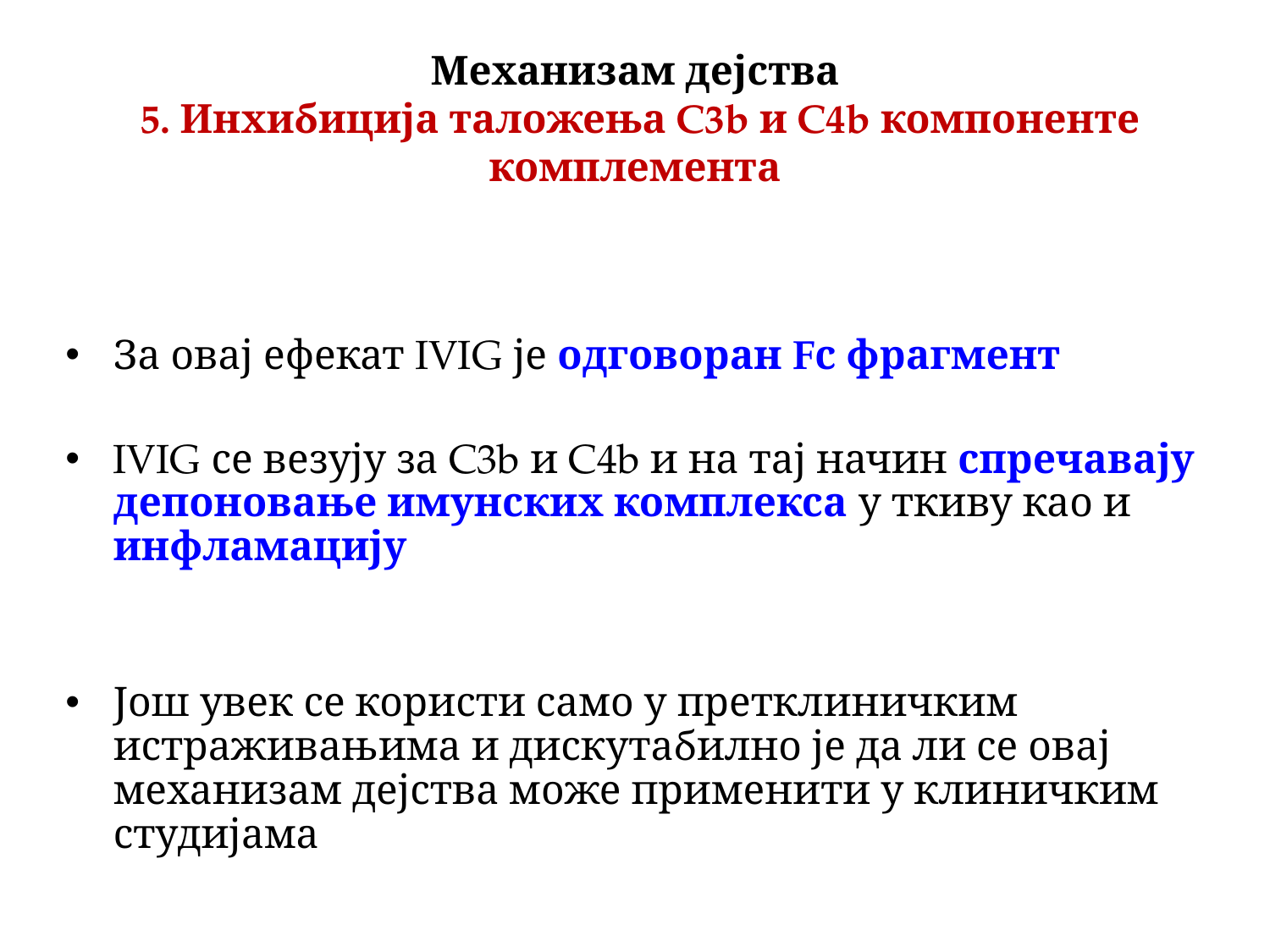

# Механизам дејства 5. Инхибиција таложења C3b и C4b компоненте комплемента
За овај ефекат IVIG је одговоран Fс фрагмент

IVIG се везују за C3b и C4b и на тај начин спречавају депоновање имунских комплекса у ткиву као и инфламацију

Још увек се користи само у претклиничким истраживањима и дискутабилно је да ли се овај механизам дејства може применити у клиничким студијама